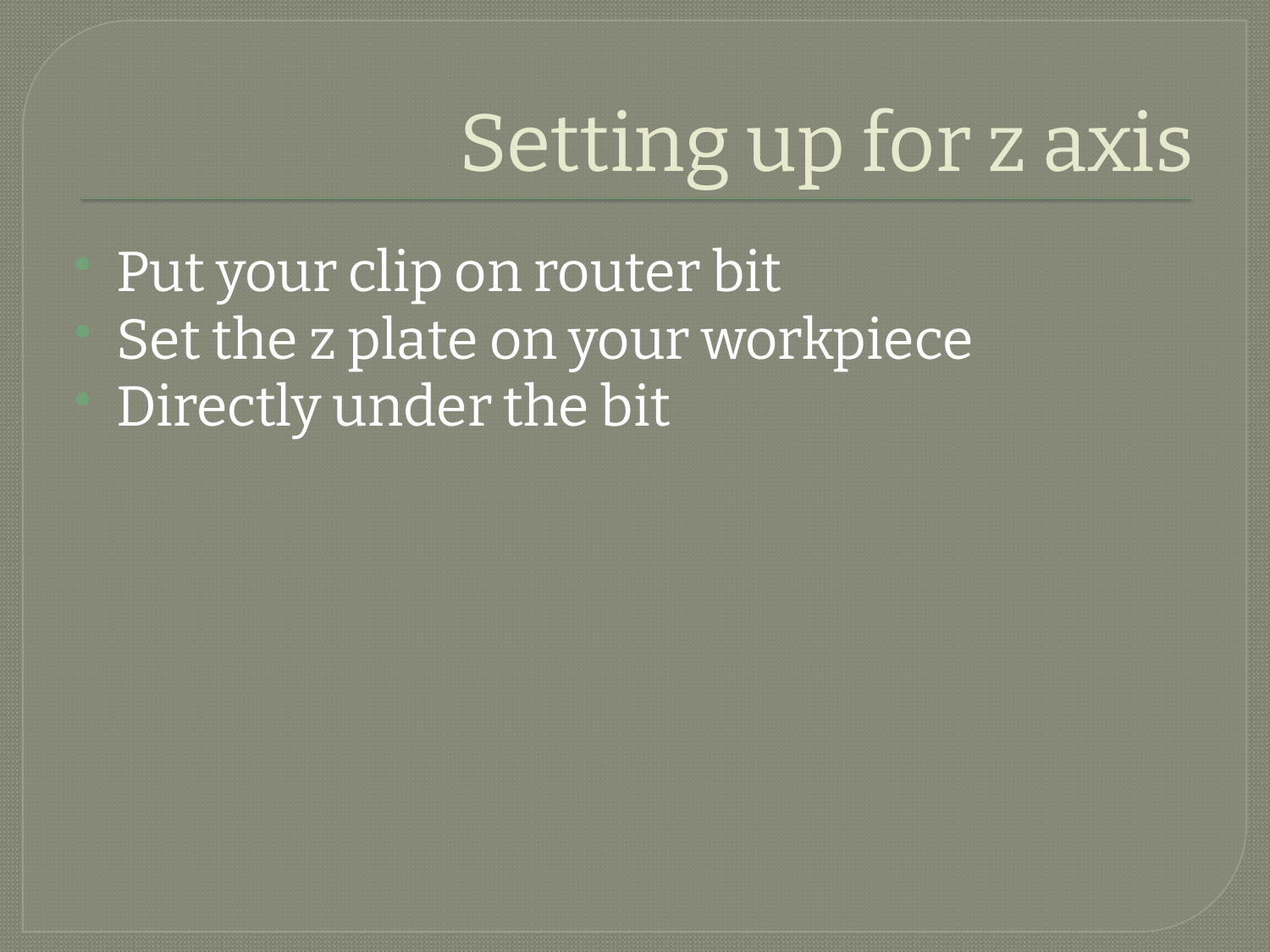

# Setting up for z axis
Put your clip on router bit
Set the z plate on your workpiece
Directly under the bit